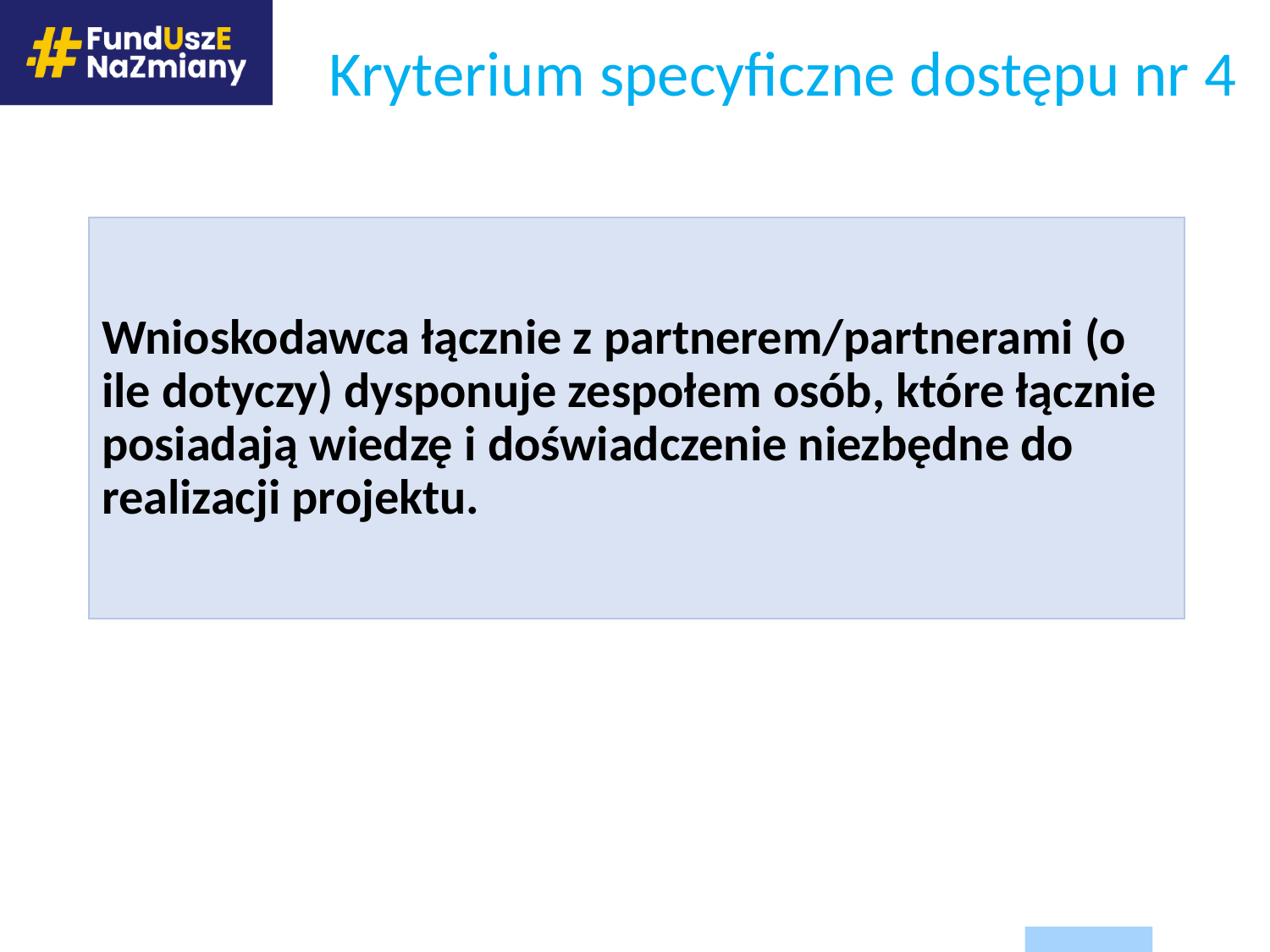

Kryterium specyficzne dostępu nr 4
Wnioskodawca łącznie z partnerem/partnerami (o ile dotyczy) dysponuje zespołem osób, które łącznie posiadają wiedzę i doświadczenie niezbędne do realizacji projektu.